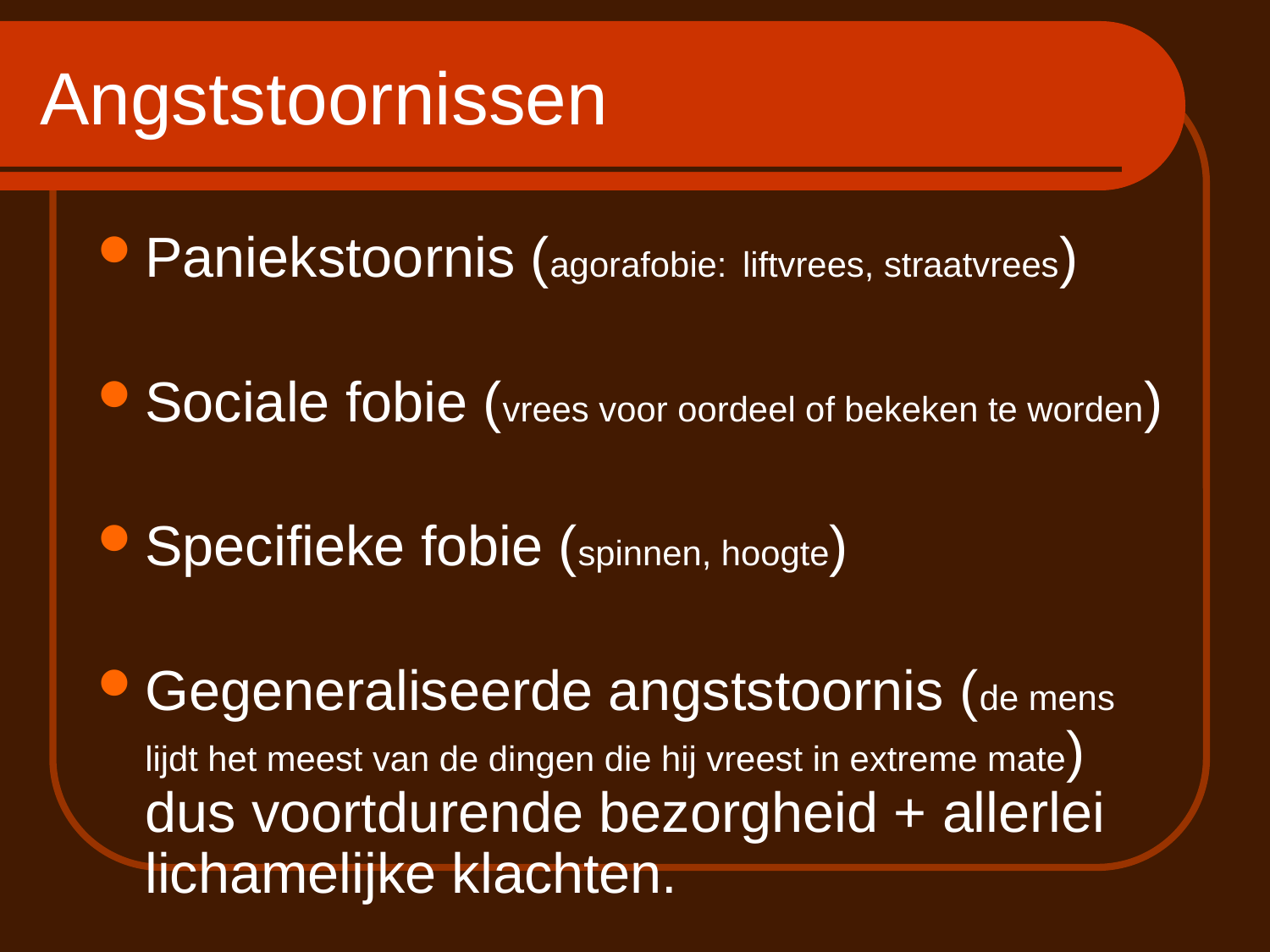

# Angststoornissen
Paniekstoornis (agorafobie: liftvrees, straatvrees)

Sociale fobie (vrees voor oordeel of bekeken te worden)

Specifieke fobie (spinnen, hoogte)

Gegeneraliseerde angststoornis (de mens lijdt het meest van de dingen die hij vreest in extreme mate) dus voortdurende bezorgheid + allerlei lichamelijke klachten.